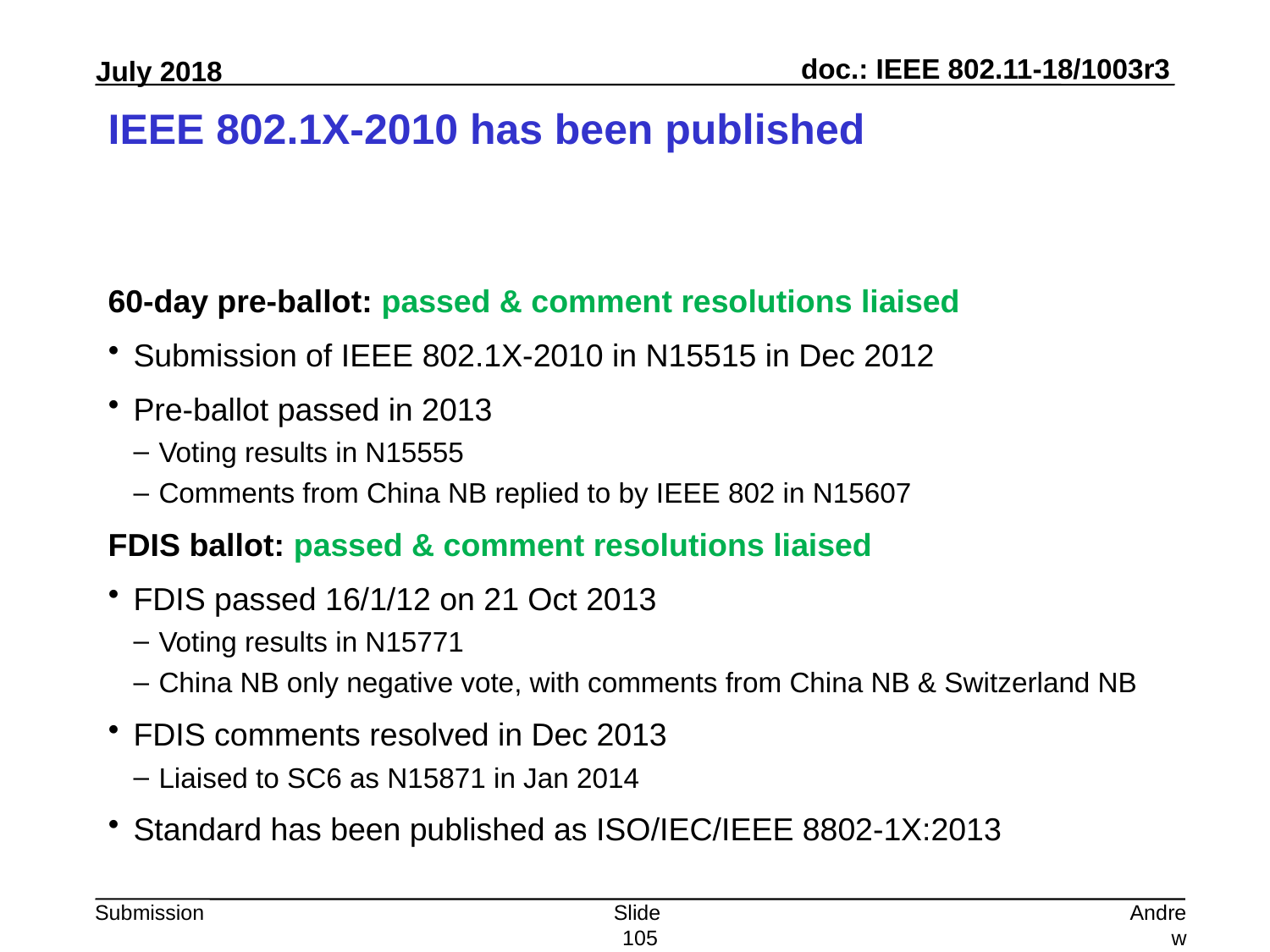

# IEEE 802.1X-2010 has been published
60-day pre-ballot: passed & comment resolutions liaised
Submission of IEEE 802.1X-2010 in N15515 in Dec 2012
Pre-ballot passed in 2013
Voting results in N15555
Comments from China NB replied to by IEEE 802 in N15607
FDIS ballot: passed & comment resolutions liaised
FDIS passed 16/1/12 on 21 Oct 2013
Voting results in N15771
China NB only negative vote, with comments from China NB & Switzerland NB
FDIS comments resolved in Dec 2013
Liaised to SC6 as N15871 in Jan 2014
Standard has been published as ISO/IEC/IEEE 8802-1X:2013

Slide 105
Andrew Myles, Cisco